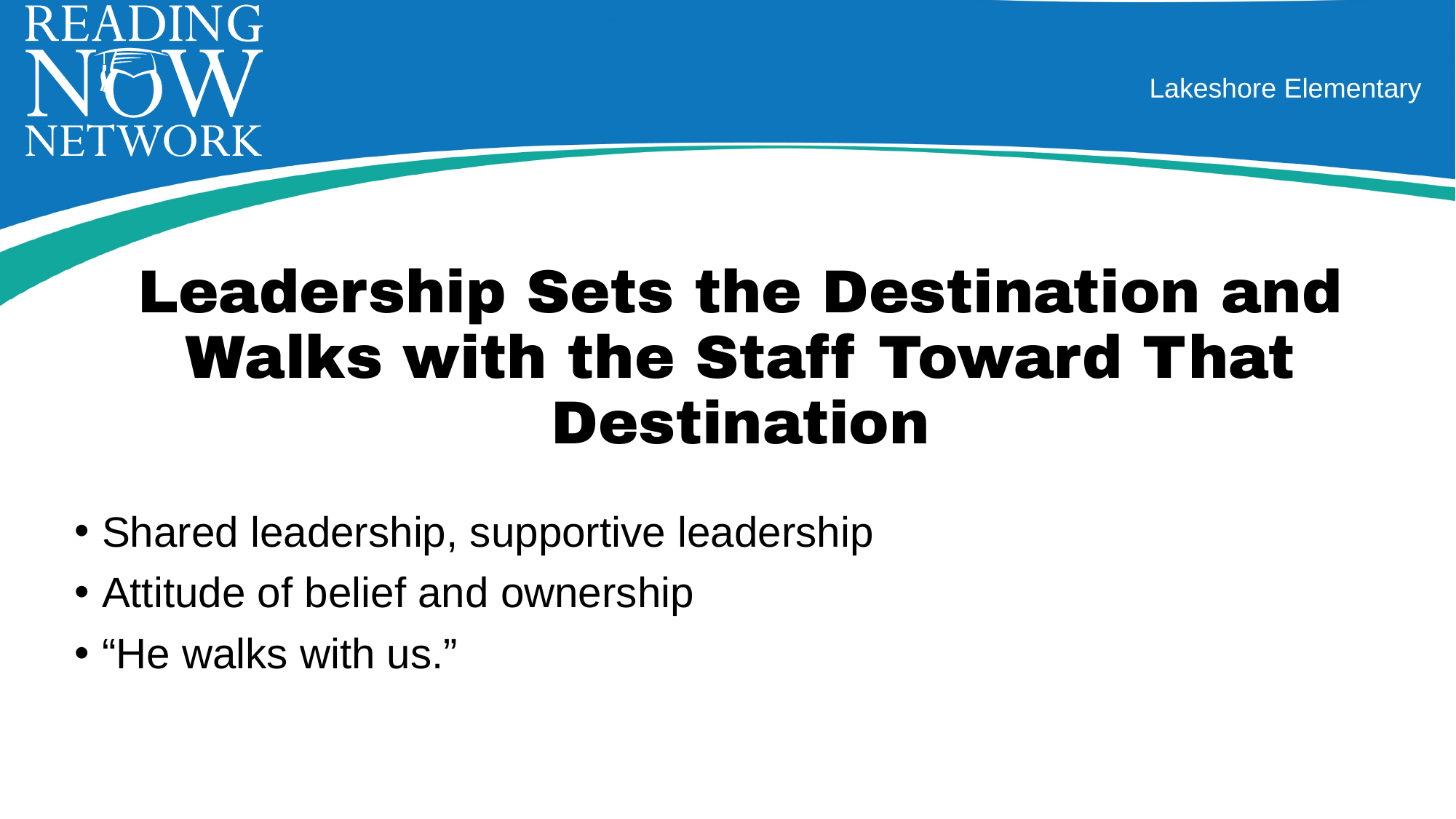

Lakeshore Elementary
# Leadership Sets the Destination and Walks with the Staff Toward That Destination
Shared leadership, supportive leadership
Attitude of belief and ownership
“He walks with us.”